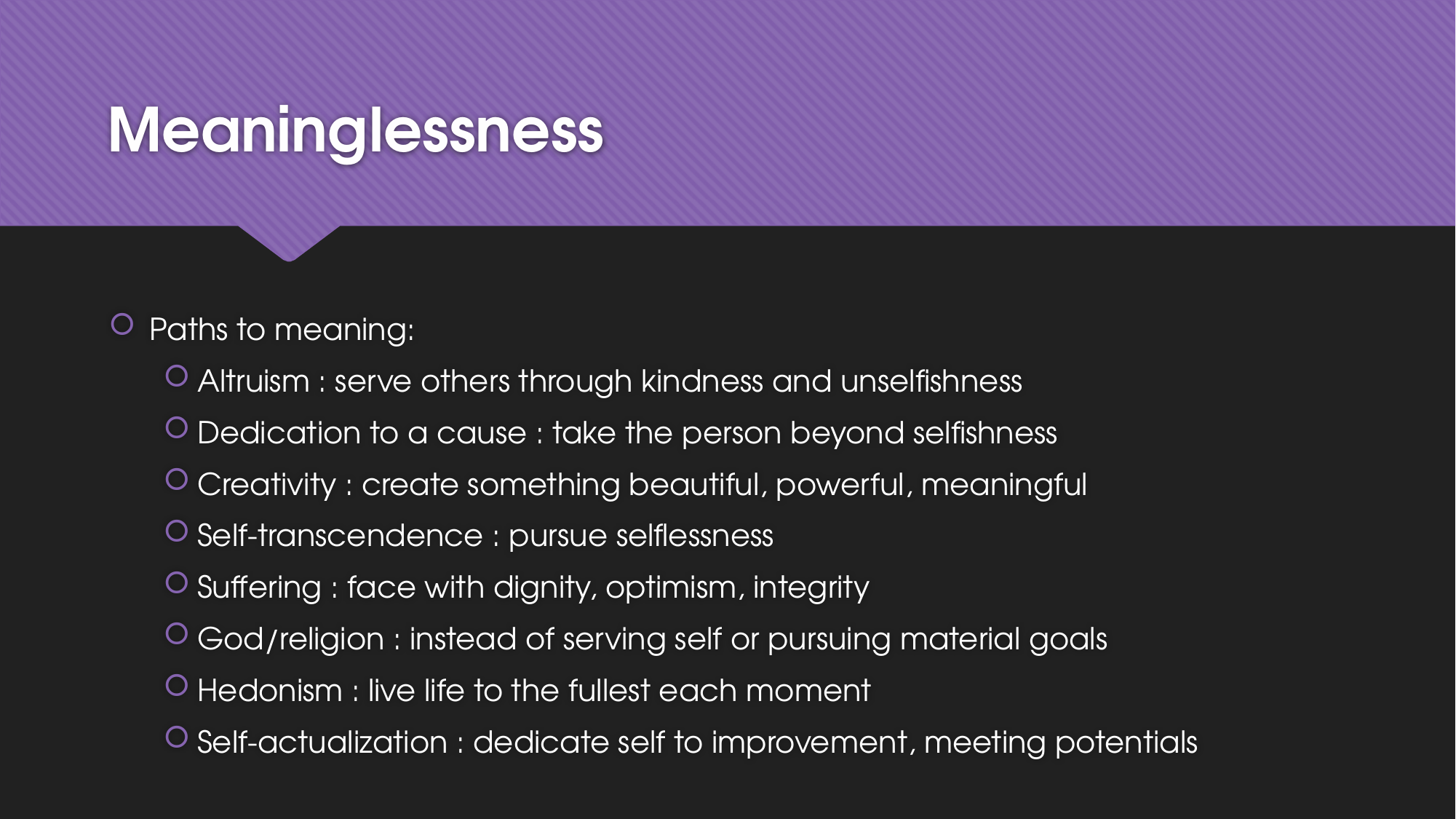

# Meaninglessness
Paths to meaning:
Altruism : serve others through kindness and unselfishness
Dedication to a cause : take the person beyond selfishness
Creativity : create something beautiful, powerful, meaningful
Self-transcendence : pursue selflessness
Suffering : face with dignity, optimism, integrity
God/religion : instead of serving self or pursuing material goals
Hedonism : live life to the fullest each moment
Self-actualization : dedicate self to improvement, meeting potentials